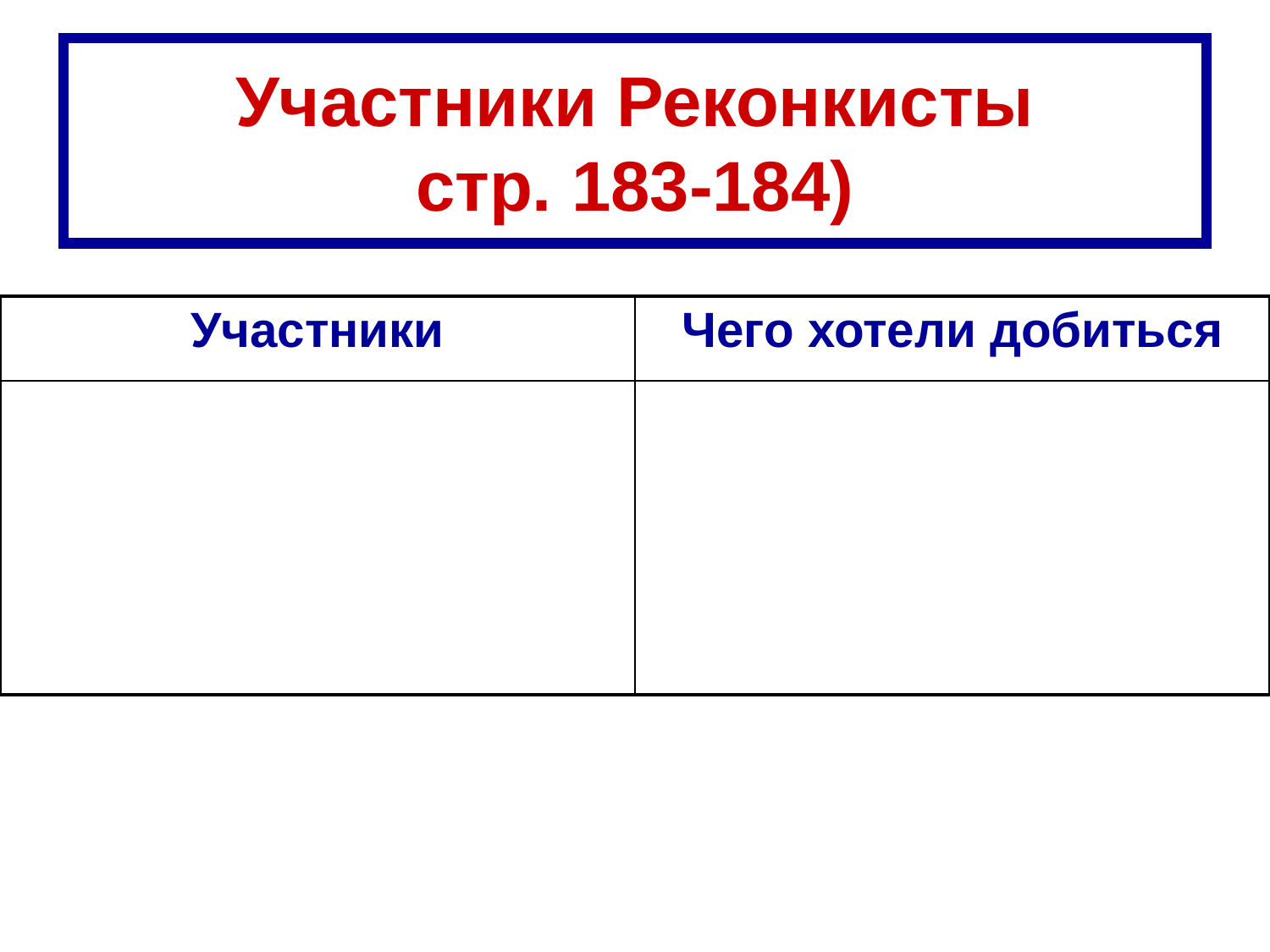

# Участники Реконкисты стр. 183-184)
| Участники | Чего хотели добиться |
| --- | --- |
|  |  |